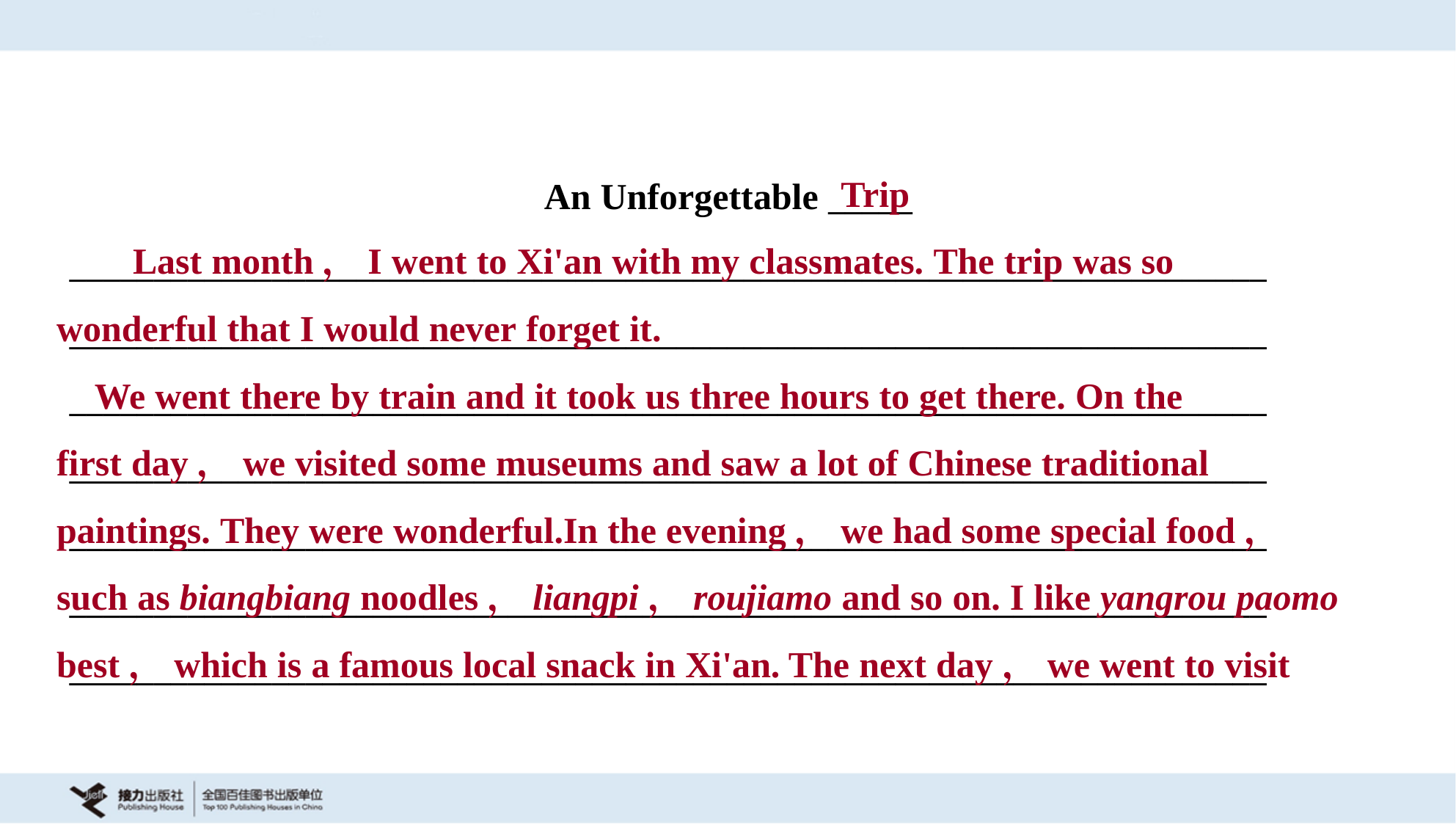

An Unforgettable _____
_______________________________________________________________________
_______________________________________________________________________
_______________________________________________________________________
_______________________________________________________________________
_______________________________________________________________________
_______________________________________________________________________
_______________________________________________________________________
Trip
        Last month，I went to Xi'an with my classmates. The trip was so
wonderful that I would never forget it.
    We went there by train and it took us three hours to get there. On the
first day，we visited some museums and saw a lot of Chinese traditional
paintings. They were wonderful.In the evening，we had some special food，
such as biangbiang noodles，liangpi，roujiamo and so on. I like yangrou paomo
best，which is a famous local snack in Xi'an. The next day，we went to visit